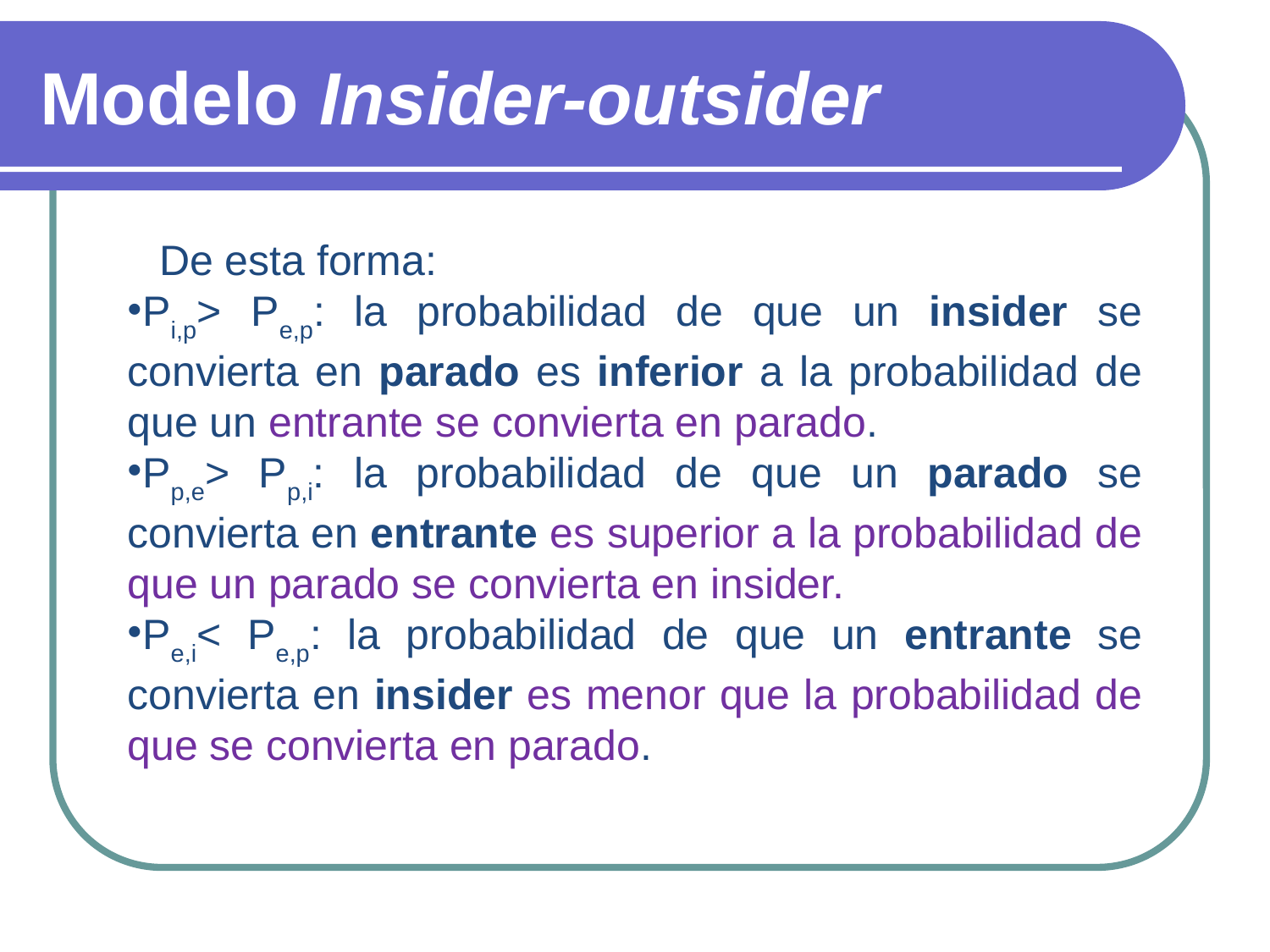

# Modelo Insider-outsider
De esta forma:
Pi,p> Pe,p: la probabilidad de que un insider se convierta en parado es inferior a la probabilidad de que un entrante se convierta en parado.
Pp,e> Pp,i: la probabilidad de que un parado se convierta en entrante es superior a la probabilidad de que un parado se convierta en insider.
Pe,i< Pe,p: la probabilidad de que un entrante se convierta en insider es menor que la probabilidad de que se convierta en parado.